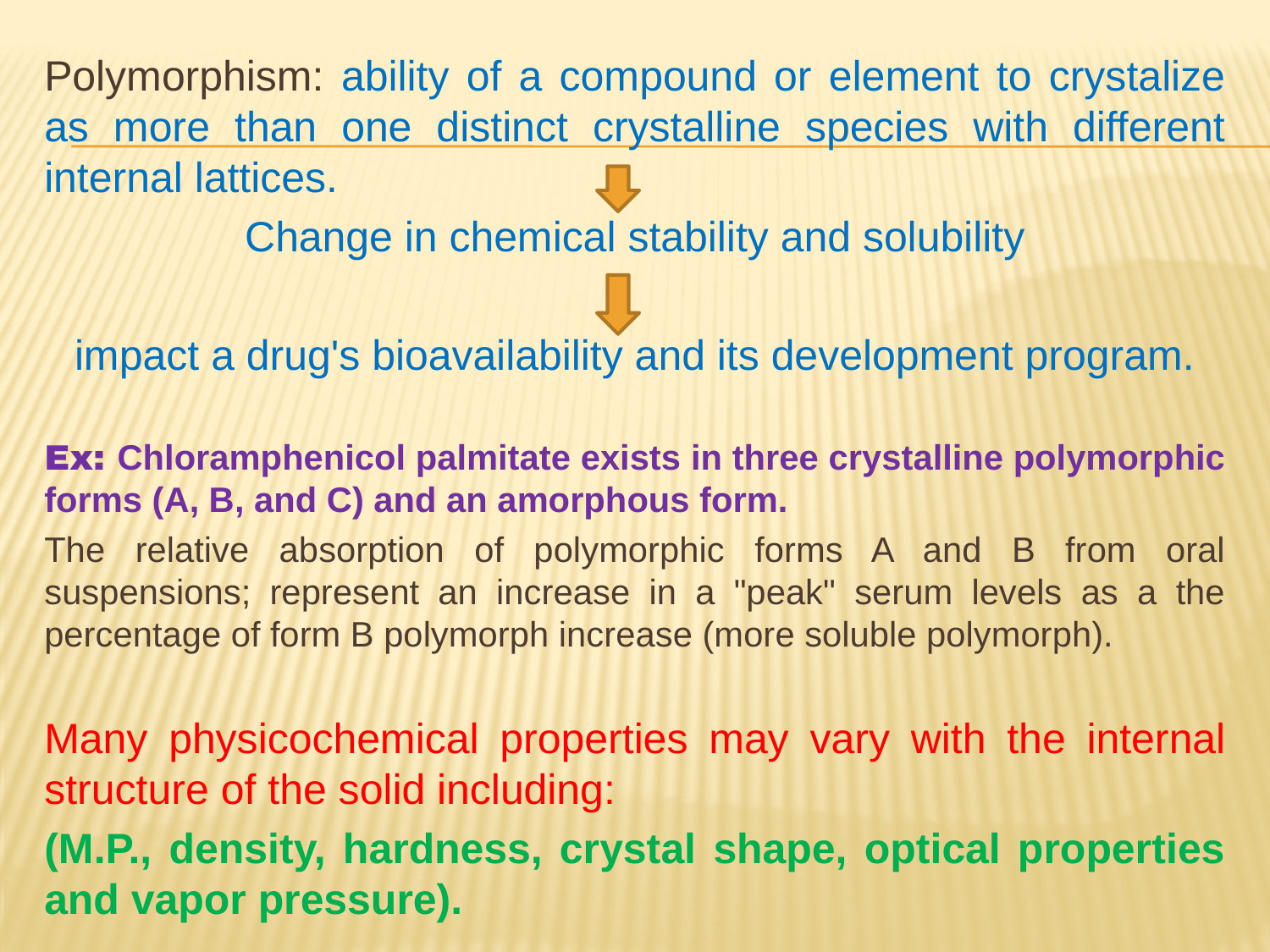

Polymorphism: ability of a compound or element to crystalize as more than one distinct crystalline species with different internal lattices.
Change in chemical stability and solubility

impact a drug's bioavailability and its development program.

Ex: Chloramphenicol palmitate exists in three crystalline polymorphic forms (A, B, and C) and an amorphous form.
The relative absorption of polymorphic forms A and B from oral suspensions; represent an increase in a "peak" serum levels as a the percentage of form B polymorph increase (more soluble polymorph).

Many physicochemical properties may vary with the internal structure of the solid including:
(M.P., density, hardness, crystal shape, optical properties and vapor pressure).